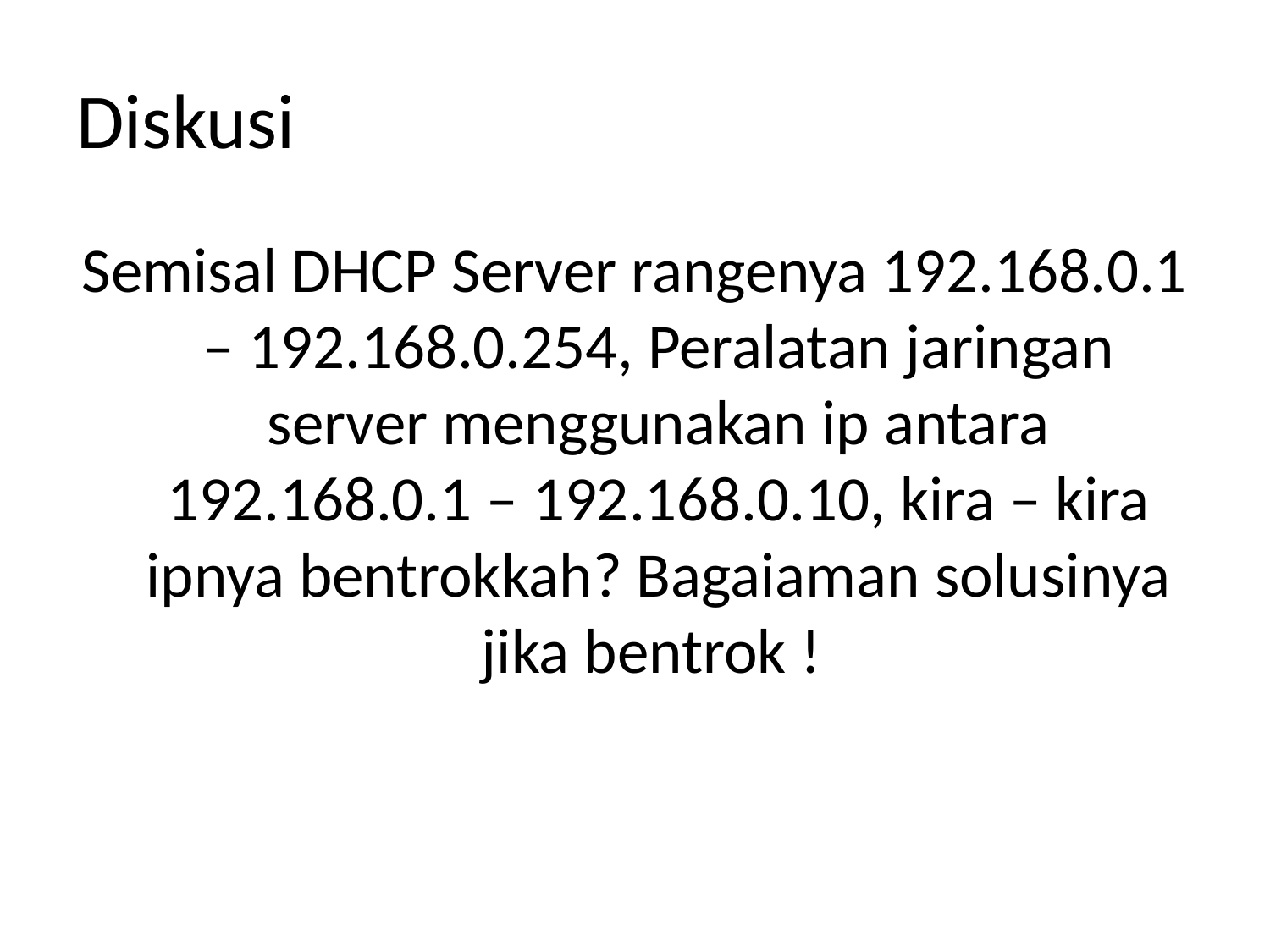

# Diskusi
Semisal DHCP Server rangenya 192.168.0.1 – 192.168.0.254, Peralatan jaringan server menggunakan ip antara 192.168.0.1 – 192.168.0.10, kira – kira ipnya bentrokkah? Bagaiaman solusinya jika bentrok !